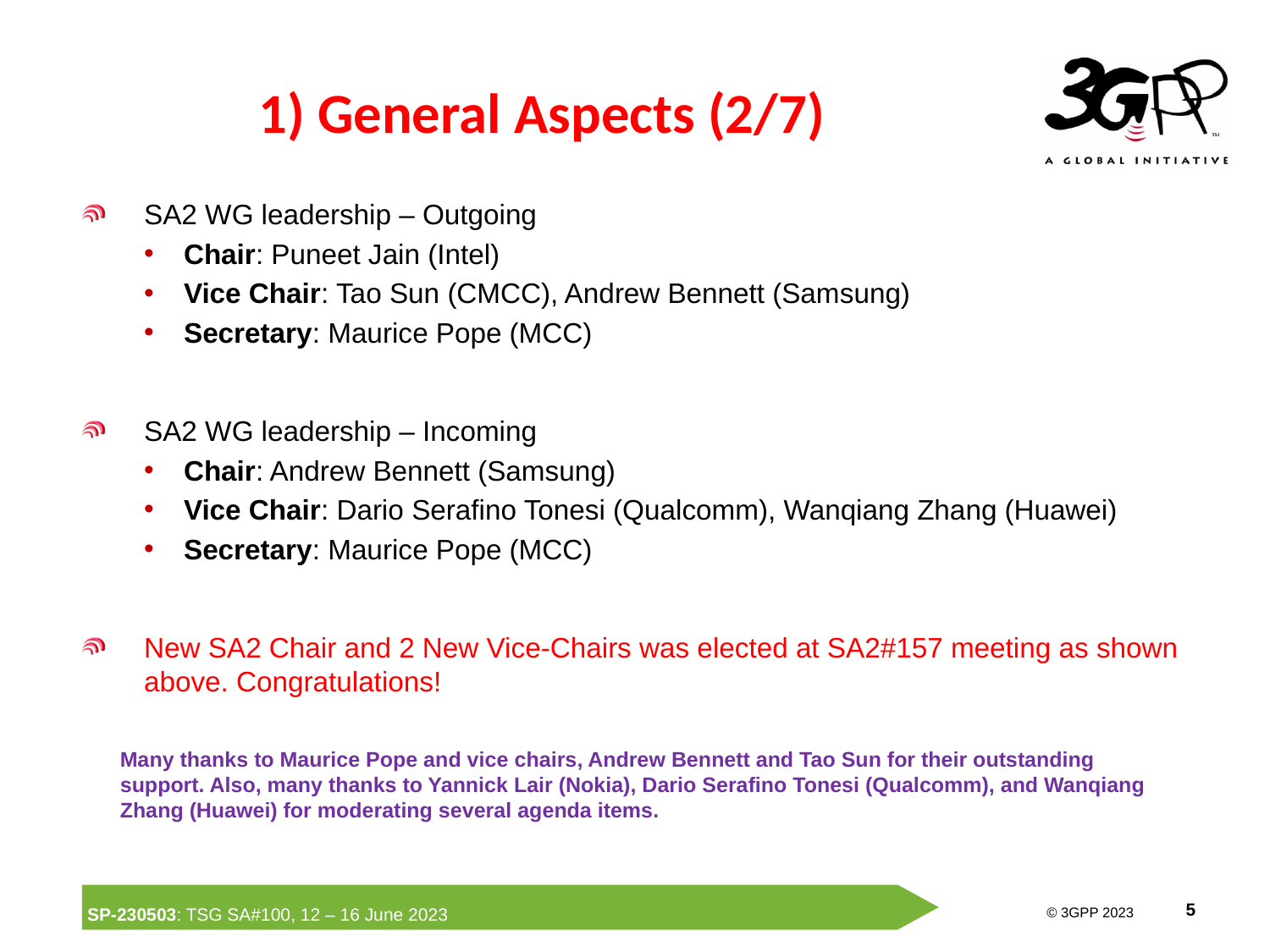

# 1) General Aspects (2/7)
SA2 WG leadership – Outgoing
Chair: Puneet Jain (Intel)
Vice Chair: Tao Sun (CMCC), Andrew Bennett (Samsung)
Secretary: Maurice Pope (MCC)

SA2 WG leadership – Incoming
Chair: Andrew Bennett (Samsung)
Vice Chair: Dario Serafino Tonesi (Qualcomm), Wanqiang Zhang (Huawei)
Secretary: Maurice Pope (MCC)

New SA2 Chair and 2 New Vice-Chairs was elected at SA2#157 meeting as shown above. Congratulations!

Many thanks to Maurice Pope and vice chairs, Andrew Bennett and Tao Sun for their outstanding support. Also, many thanks to Yannick Lair (Nokia), Dario Serafino Tonesi (Qualcomm), and Wanqiang Zhang (Huawei) for moderating several agenda items.